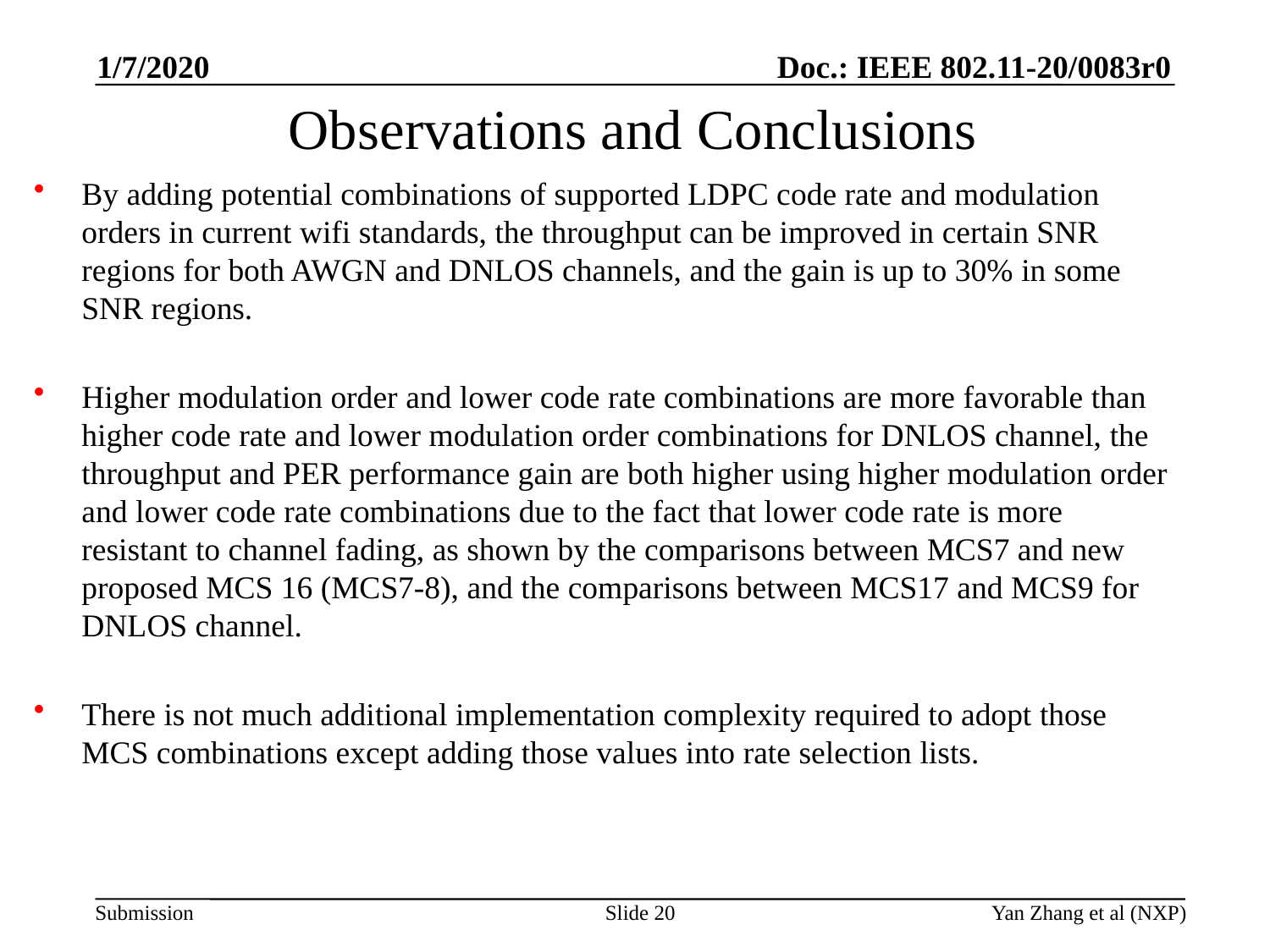

1/7/2020
# Observations and Conclusions
By adding potential combinations of supported LDPC code rate and modulation orders in current wifi standards, the throughput can be improved in certain SNR regions for both AWGN and DNLOS channels, and the gain is up to 30% in some SNR regions.

Higher modulation order and lower code rate combinations are more favorable than higher code rate and lower modulation order combinations for DNLOS channel, the throughput and PER performance gain are both higher using higher modulation order and lower code rate combinations due to the fact that lower code rate is more resistant to channel fading, as shown by the comparisons between MCS7 and new proposed MCS 16 (MCS7-8), and the comparisons between MCS17 and MCS9 for DNLOS channel.

There is not much additional implementation complexity required to adopt those MCS combinations except adding those values into rate selection lists.

Slide 20
Yan Zhang et al (NXP)